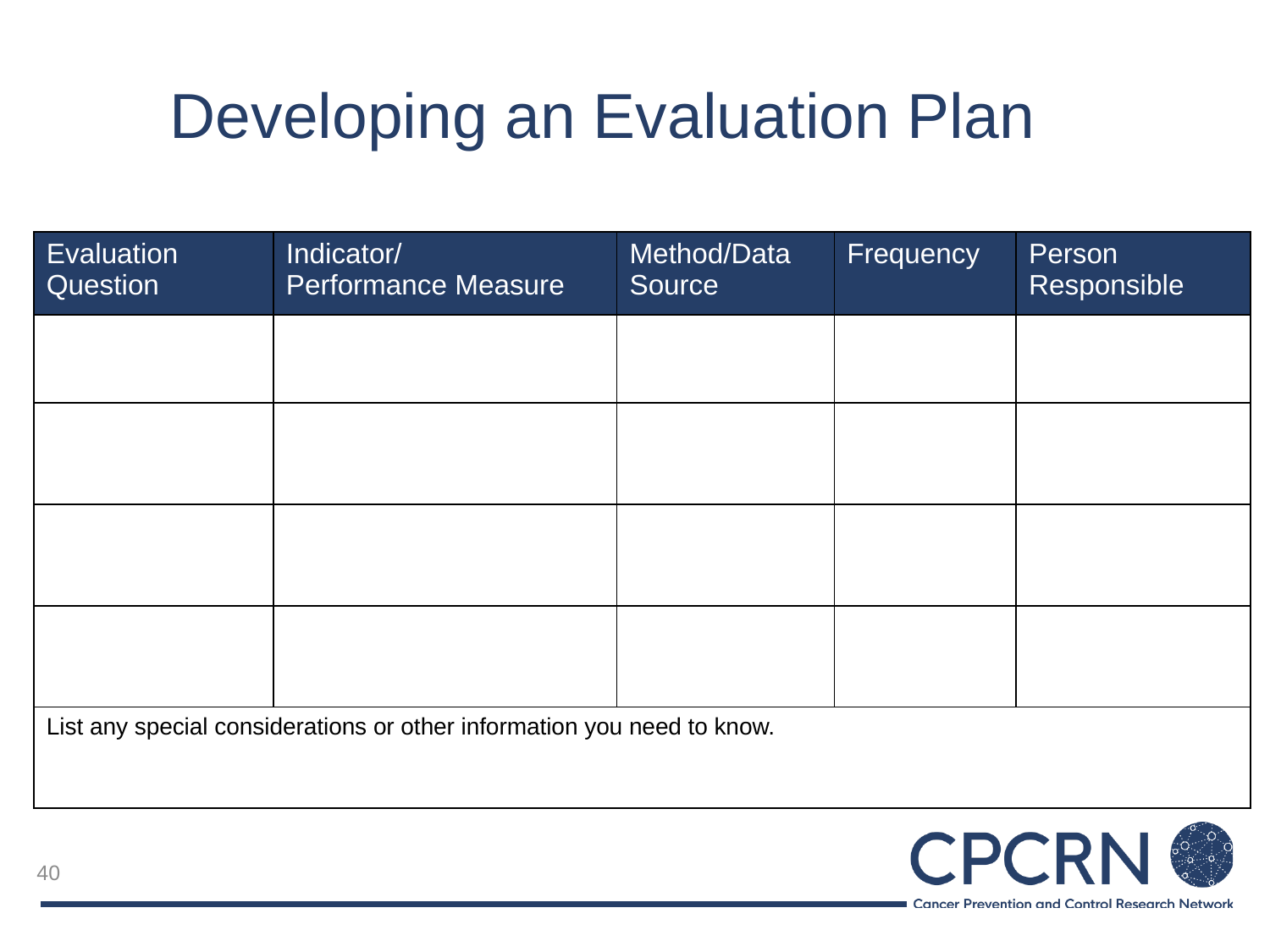

# Developing an Evaluation Plan
| Evaluation Question | Indicator/ Performance Measure | Method/Data Source | Frequency | Person Responsible |
| --- | --- | --- | --- | --- |
|  |  |  |  |  |
|  |  |  |  |  |
|  |  |  |  |  |
|  |  |  |  |  |
| List any special considerations or other information you need to know. |  |  |  |  |
40